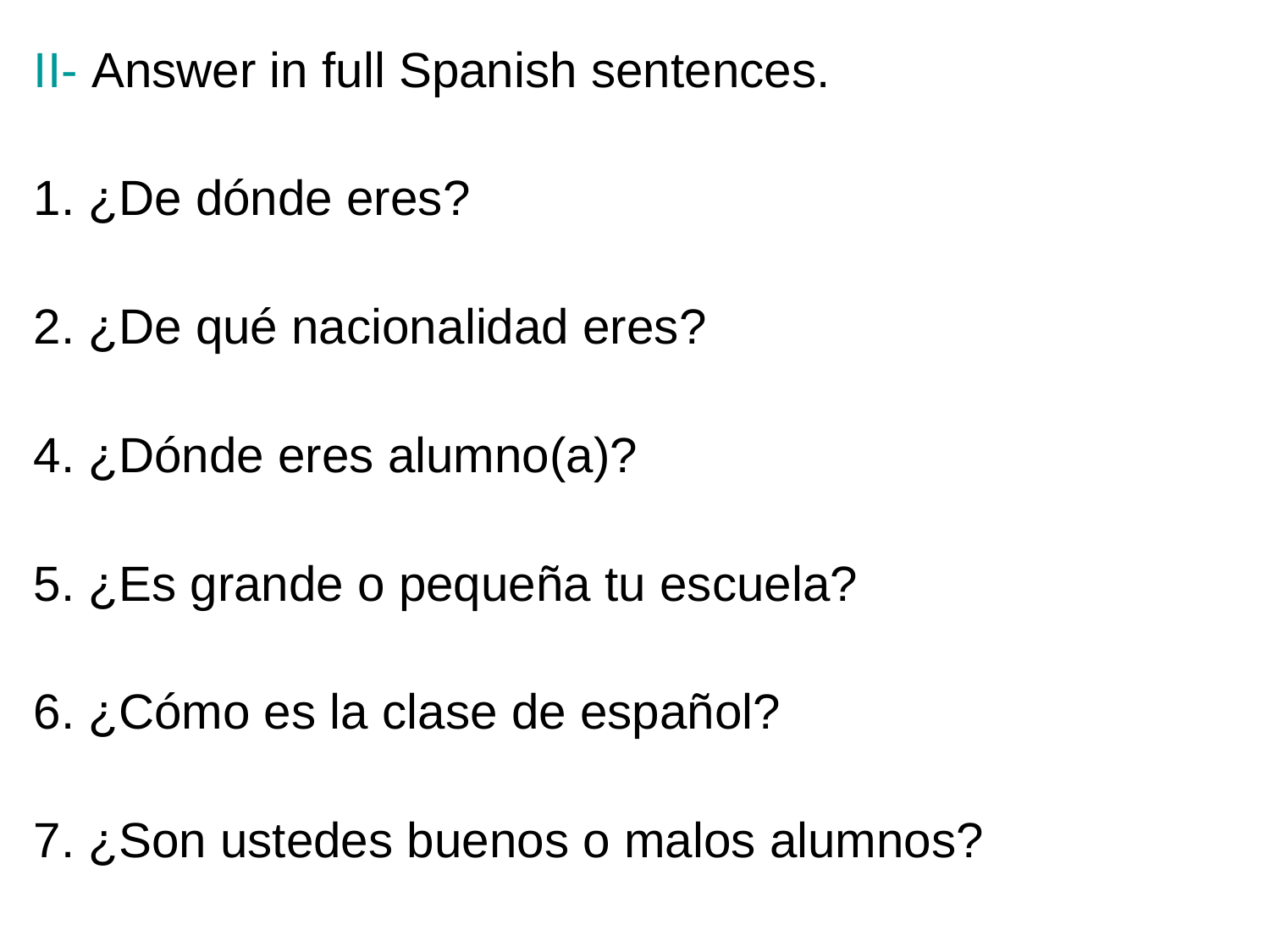

II- Answer in full Spanish sentences.
1. ¿De dónde eres?
2. ¿De qué nacionalidad eres?
4. ¿Dónde eres alumno(a)?
5. ¿Es grande o pequeña tu escuela?
6. ¿Cómo es la clase de español?
7. ¿Son ustedes buenos o malos alumnos?